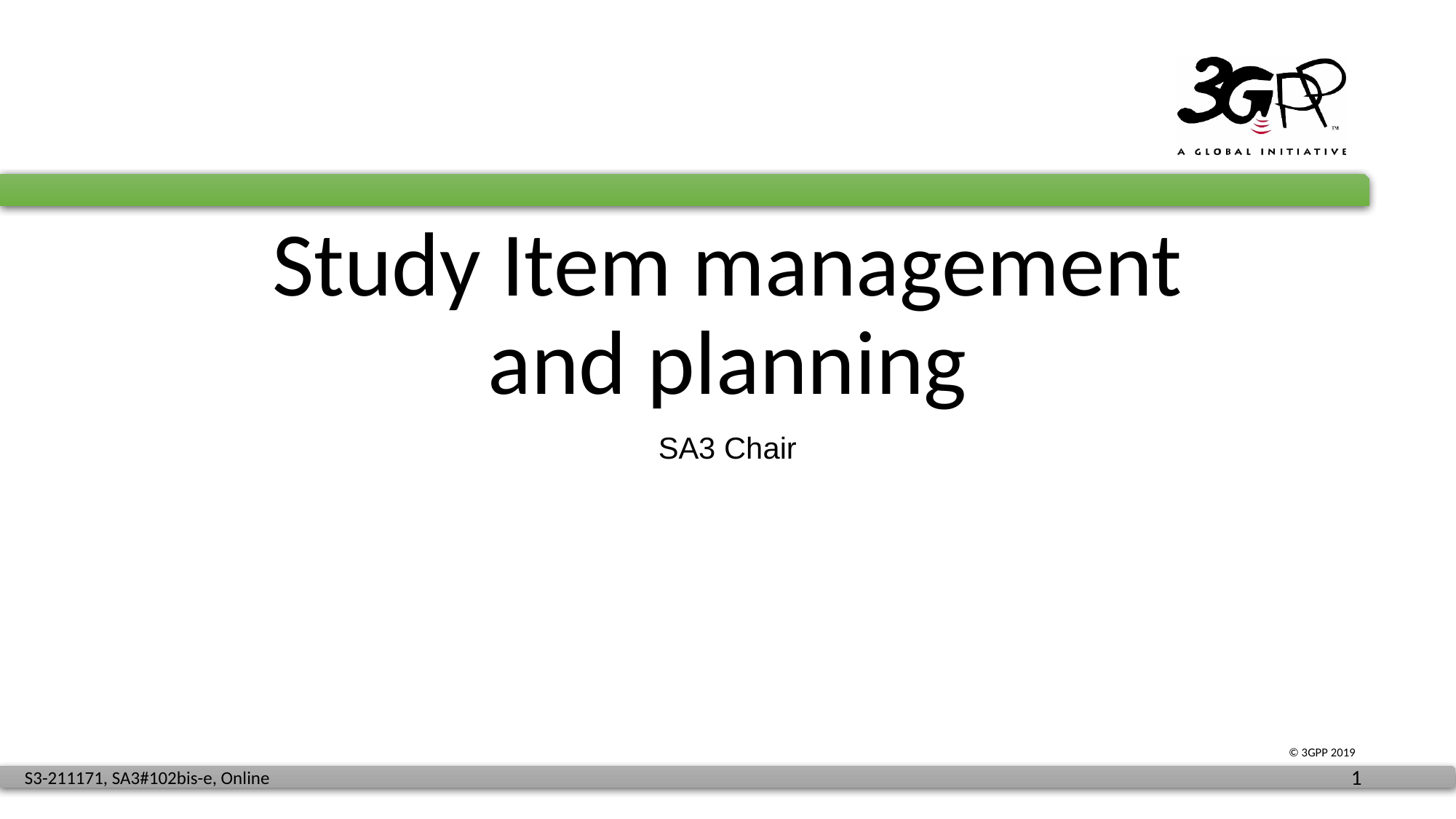

# Study Item management and planning
SA3 Chair